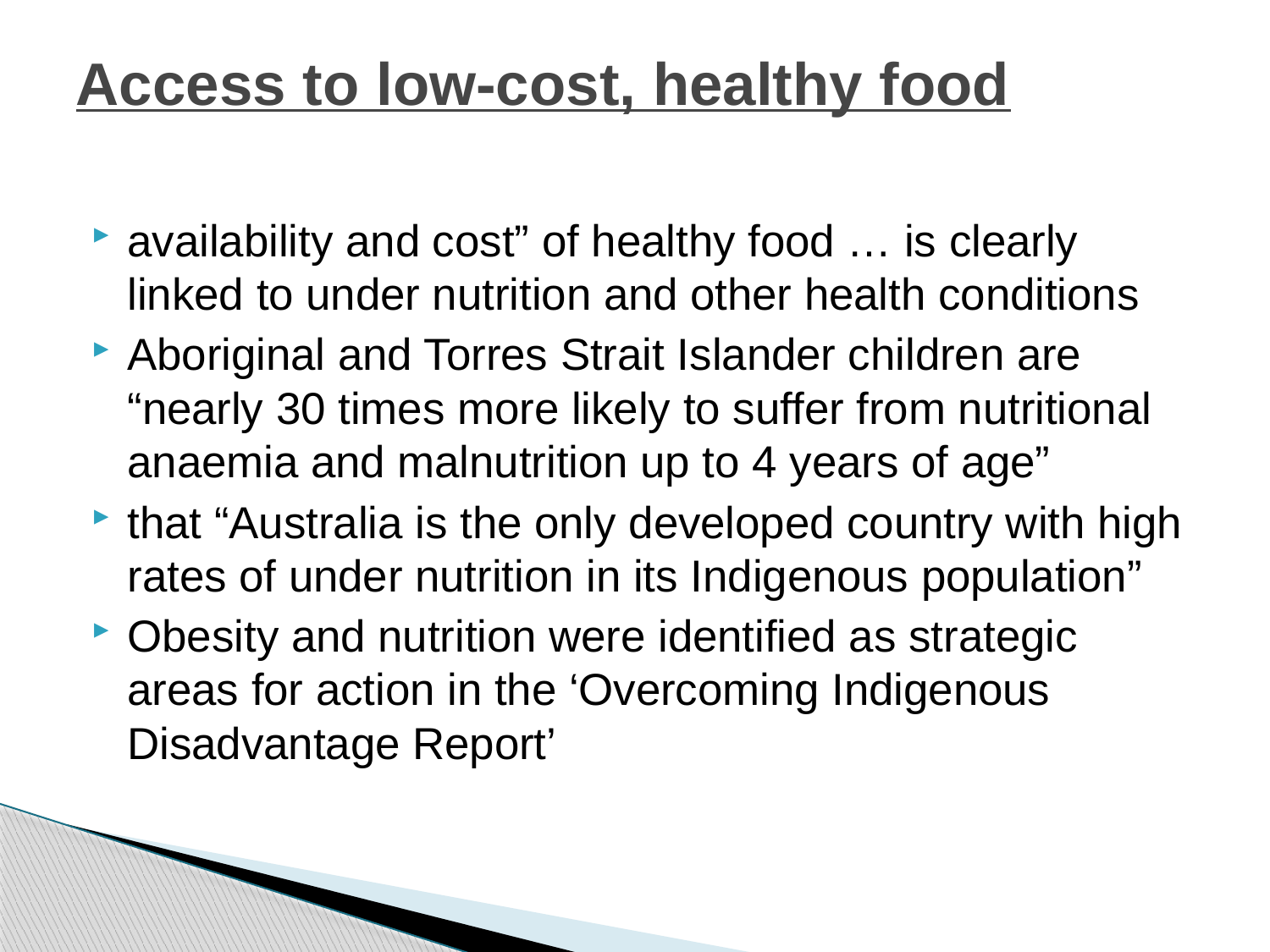

# Access to low-cost, healthy food
availability and cost” of healthy food … is clearly linked to under nutrition and other health conditions
Aboriginal and Torres Strait Islander children are “nearly 30 times more likely to suffer from nutritional anaemia and malnutrition up to 4 years of age”
that “Australia is the only developed country with high rates of under nutrition in its Indigenous population”
Obesity and nutrition were identified as strategic areas for action in the ‘Overcoming Indigenous Disadvantage Report’